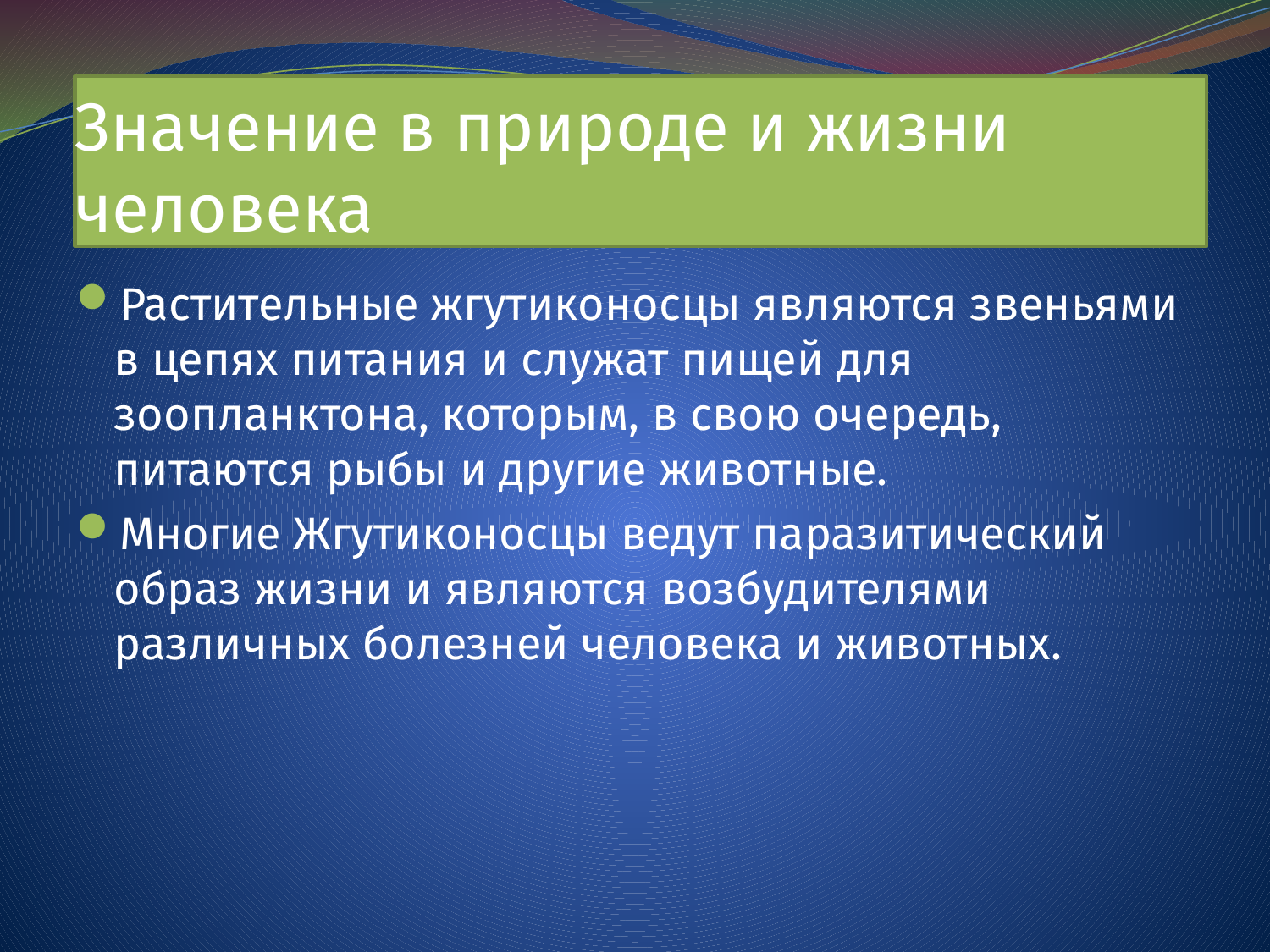

# Значение в природе и жизни человека
Растительные жгутиконосцы являются звеньями в цепях питания и служат пищей для зоопланктона, которым, в свою очередь, питаются рыбы и другие животные.
Многие Жгутиконосцы ведут паразитический образ жизни и являются возбудителями различных болезней человека и животных.